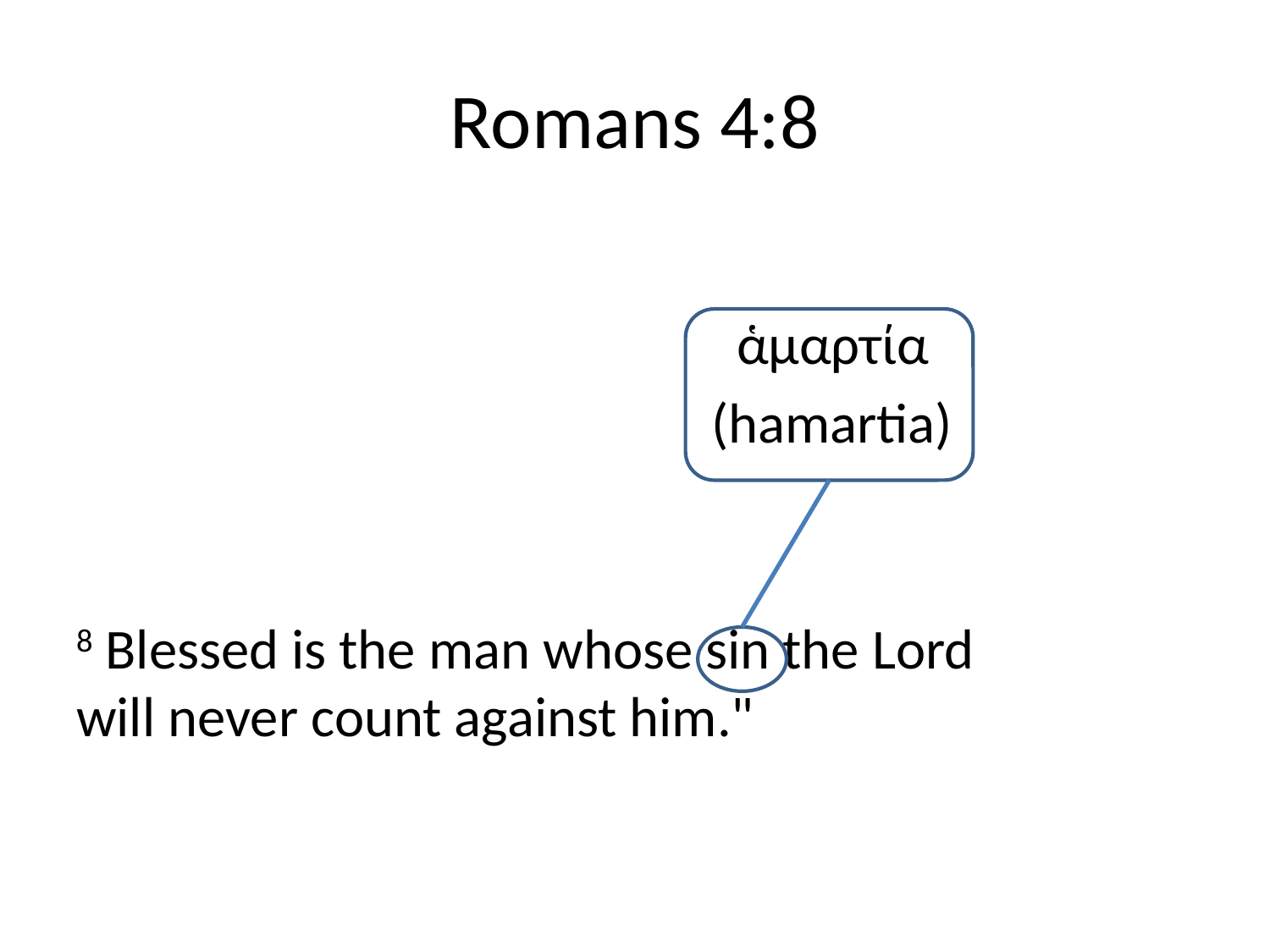

# Romans 4:8

					  ἁμαρτία
					(hamartia)

8 Blessed is the man whose sin the Lord
will never count against him."